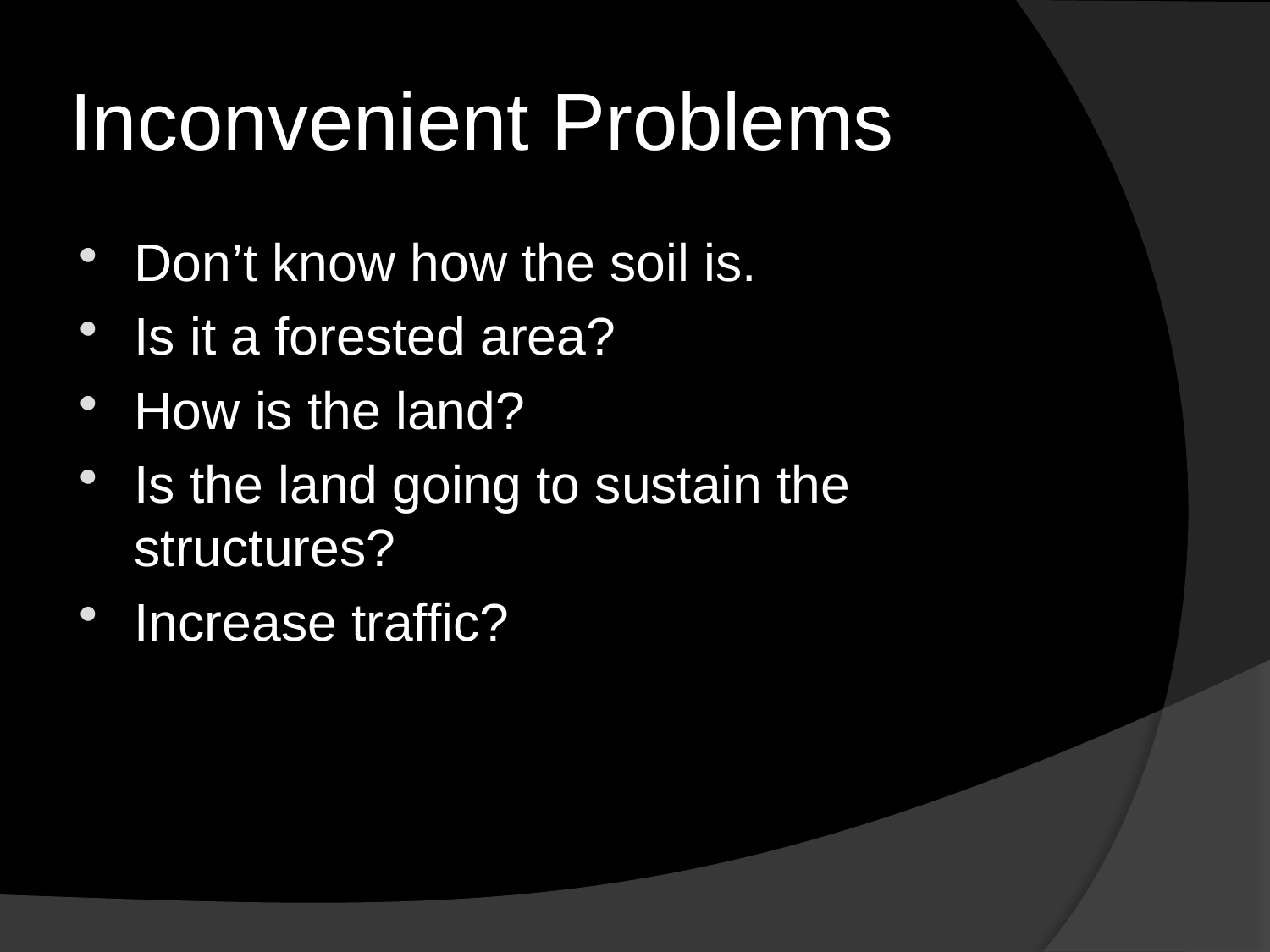

# Inconvenient Problems
Don’t know how the soil is.
Is it a forested area?
How is the land?
Is the land going to sustain the structures?
Increase traffic?